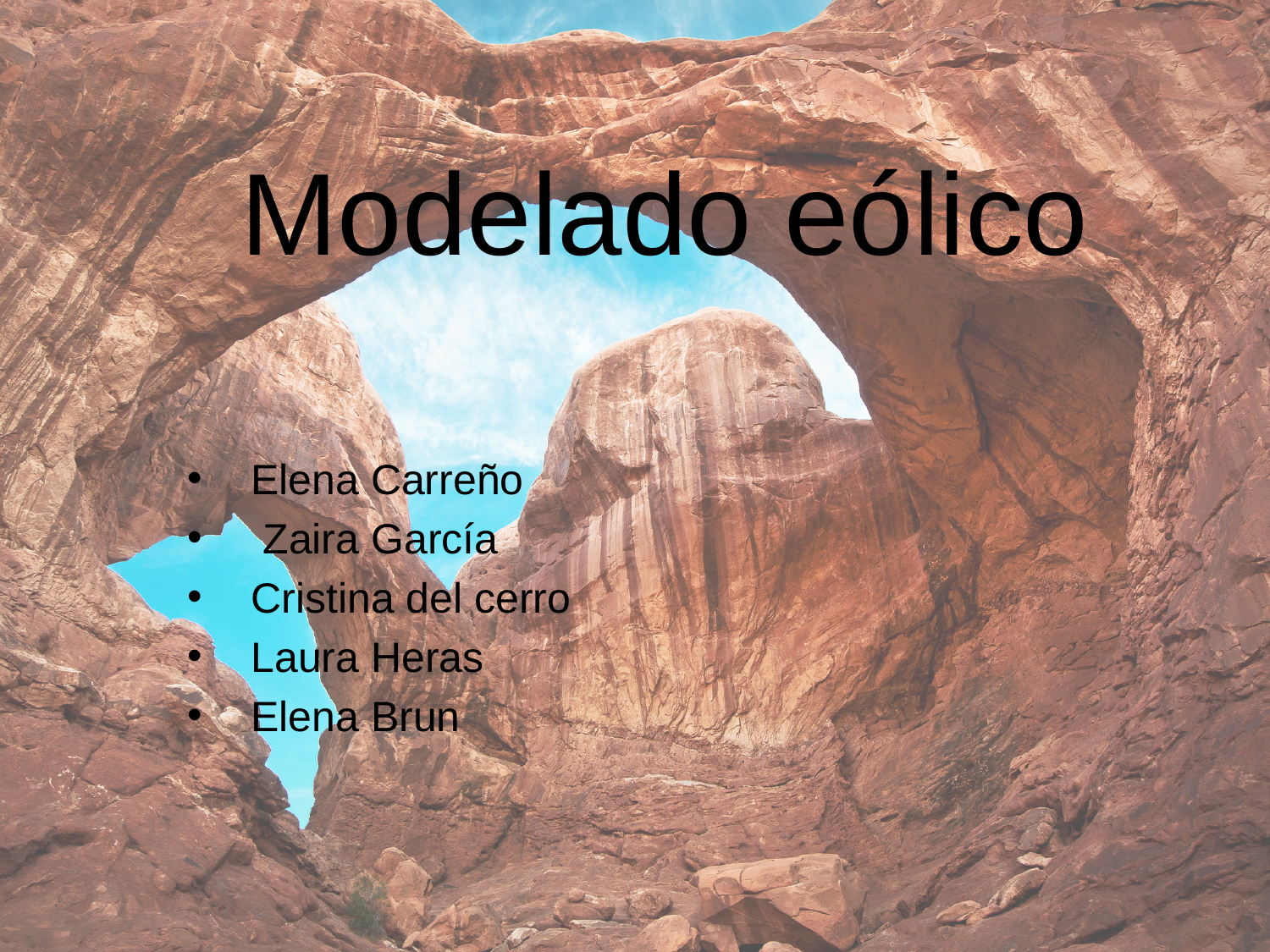

# Modelado eólico
Elena Carreño
 Zaira García
Cristina del cerro
Laura Heras
Elena Brun